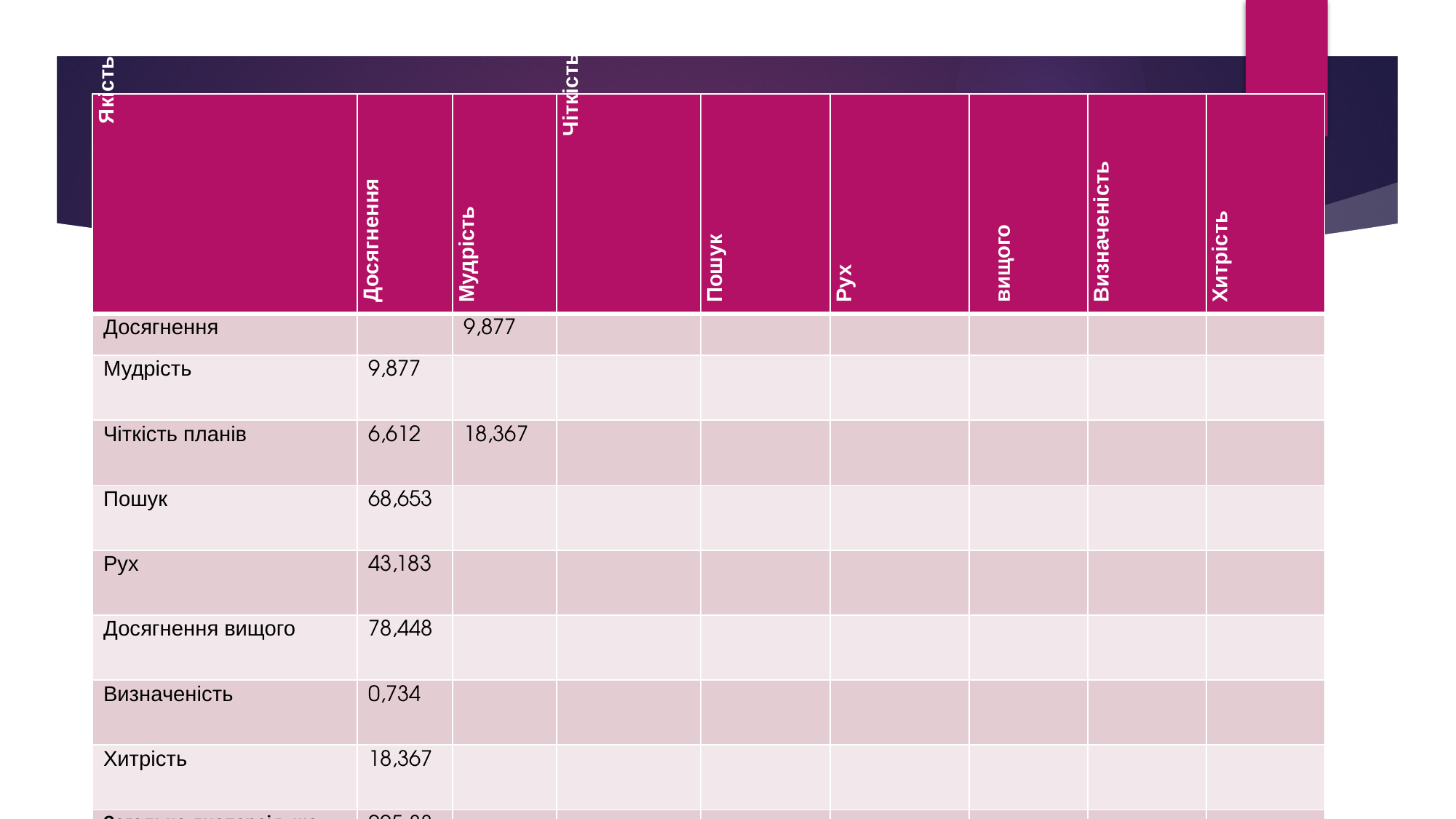

| Якість | Досягнення | Мудрість | Чіткість планів | Пошук | Рух | Досягнення вищого | Визначеність | Хитрість |
| --- | --- | --- | --- | --- | --- | --- | --- | --- |
| Досягнення |  | 9,877 |  |  |  |  |  |  |
| Мудрість | 9,877 |  |  |  |  |  |  |  |
| Чіткість планів | 6,612 | 18,367 |  |  |  |  |  |  |
| Пошук | 68,653 |  |  |  |  |  |  |  |
| Рух | 43,183 |  |  |  |  |  |  |  |
| Досягнення вищого | 78,448 |  |  |  |  |  |  |  |
| Визначеність | 0,734 |  |  |  |  |  |  |  |
| Хитрість | 18,367 |  |  |  |  |  |  |  |
| Загальна дисперсія, що пояснюється якістю | 225,88 |  |  |  |  |  |  |  |